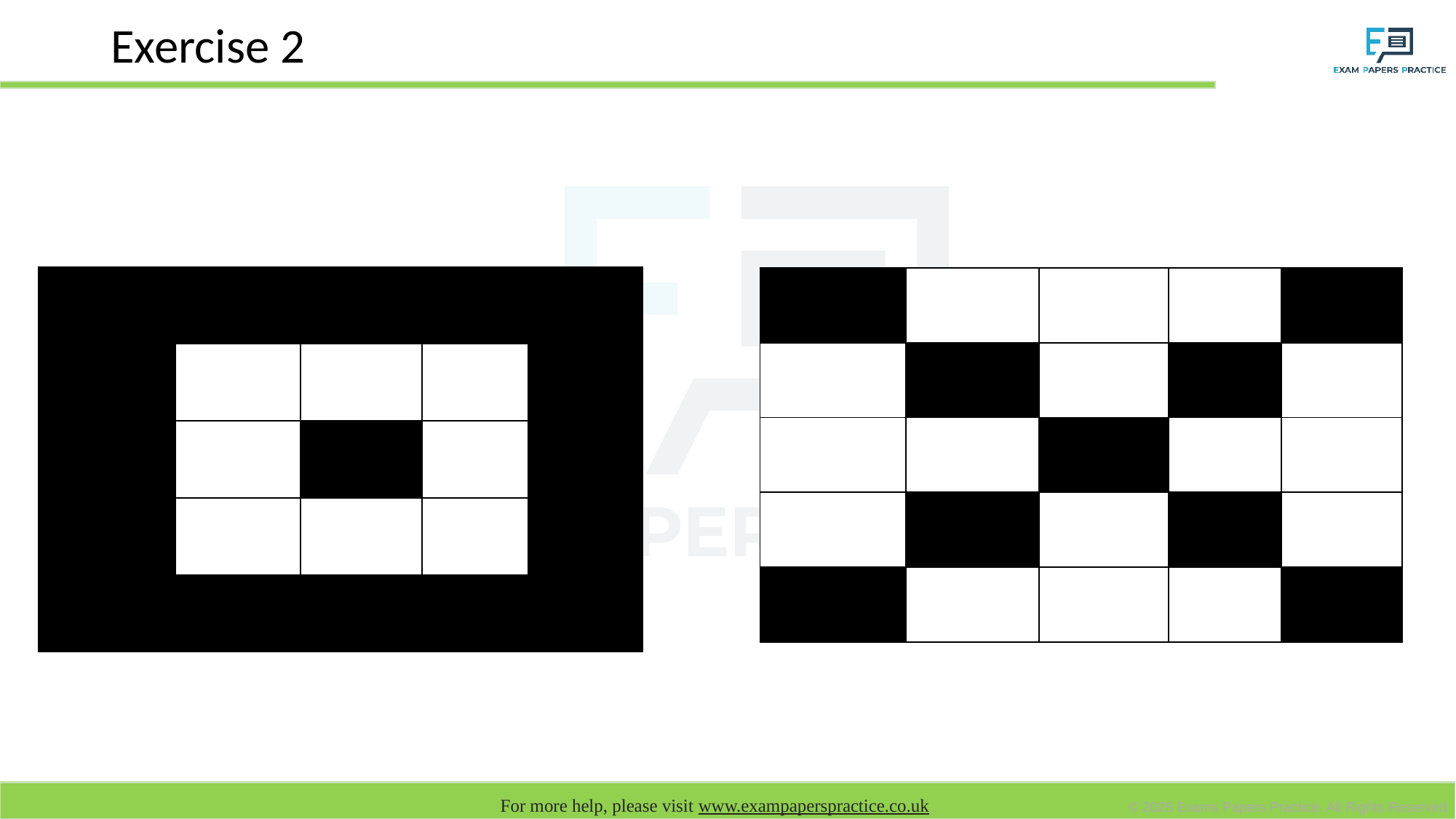

Exercise 2
# Represent these two 1-bit images as a string of bits where black is 0 and white is 1
|  |  |  |  |  |
| --- | --- | --- | --- | --- |
|  |  |  |  |  |
|  |  |  |  |  |
|  |  |  |  |  |
|  |  |  |  |  |
|  |  |  |  |  |
| --- | --- | --- | --- | --- |
|  |  |  |  |  |
|  |  |  |  |  |
|  |  |  |  |  |
|  |  |  |  |  |